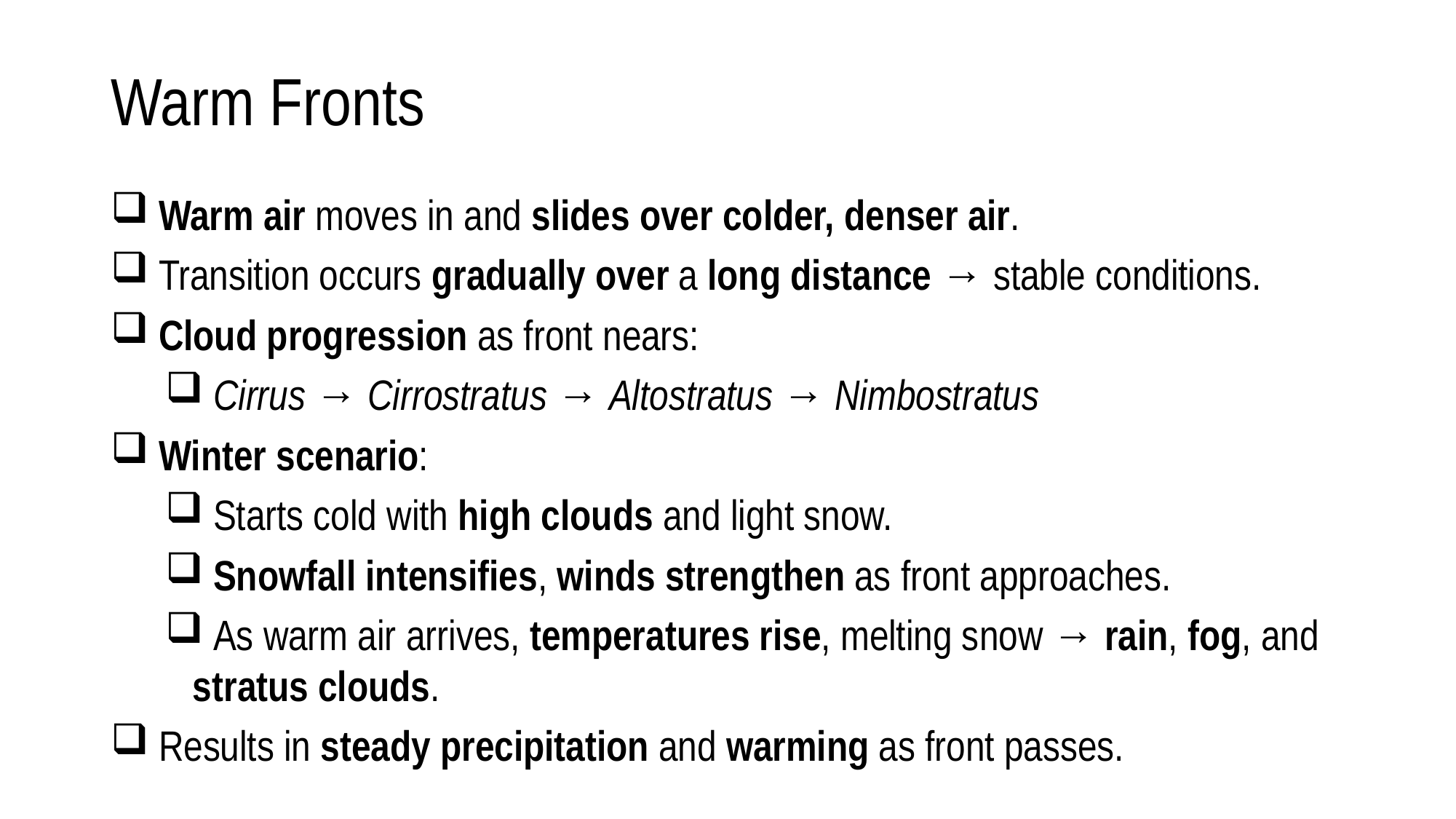

# Warm Fronts
 Warm air moves in and slides over colder, denser air.
 Transition occurs gradually over a long distance → stable conditions.
 Cloud progression as front nears:
 Cirrus → Cirrostratus → Altostratus → Nimbostratus
 Winter scenario:
 Starts cold with high clouds and light snow.
 Snowfall intensifies, winds strengthen as front approaches.
 As warm air arrives, temperatures rise, melting snow → rain, fog, and stratus clouds.
 Results in steady precipitation and warming as front passes.